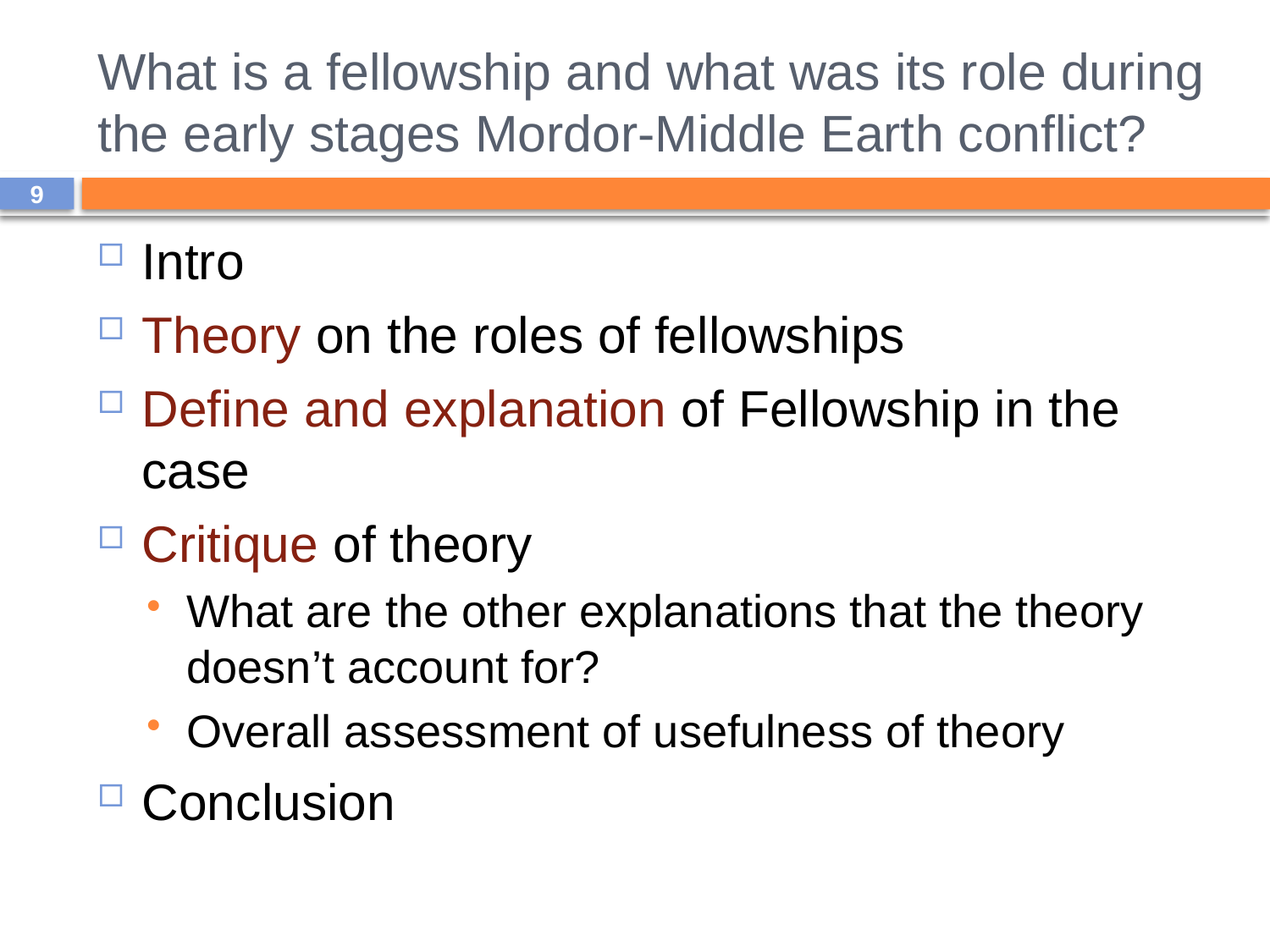

# What is a fellowship and what was its role during the early stages Mordor-Middle Earth conflict?
9
Intro
Theory on the roles of fellowships
Define and explanation of Fellowship in the case
Critique of theory
What are the other explanations that the theory doesn’t account for?
Overall assessment of usefulness of theory
Conclusion